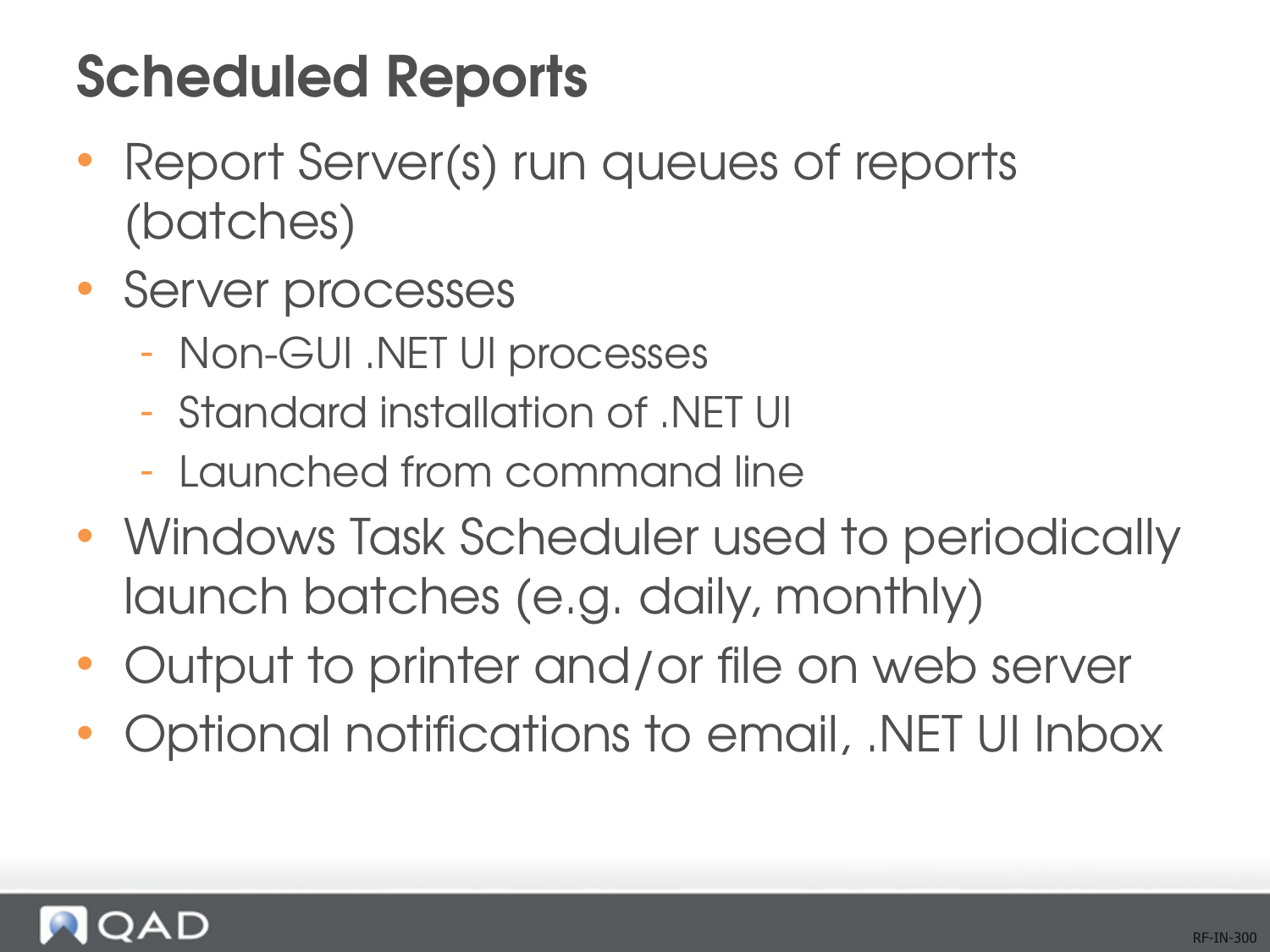

# Scheduled Reports
Report Server(s) run queues of reports (batches)
Server processes
Non-GUI .NET UI processes
Standard installation of .NET UI
Launched from command line
Windows Task Scheduler used to periodically launch batches (e.g. daily, monthly)
Output to printer and/or file on web server
Optional notifications to email, .NET UI Inbox
RF-IN-300